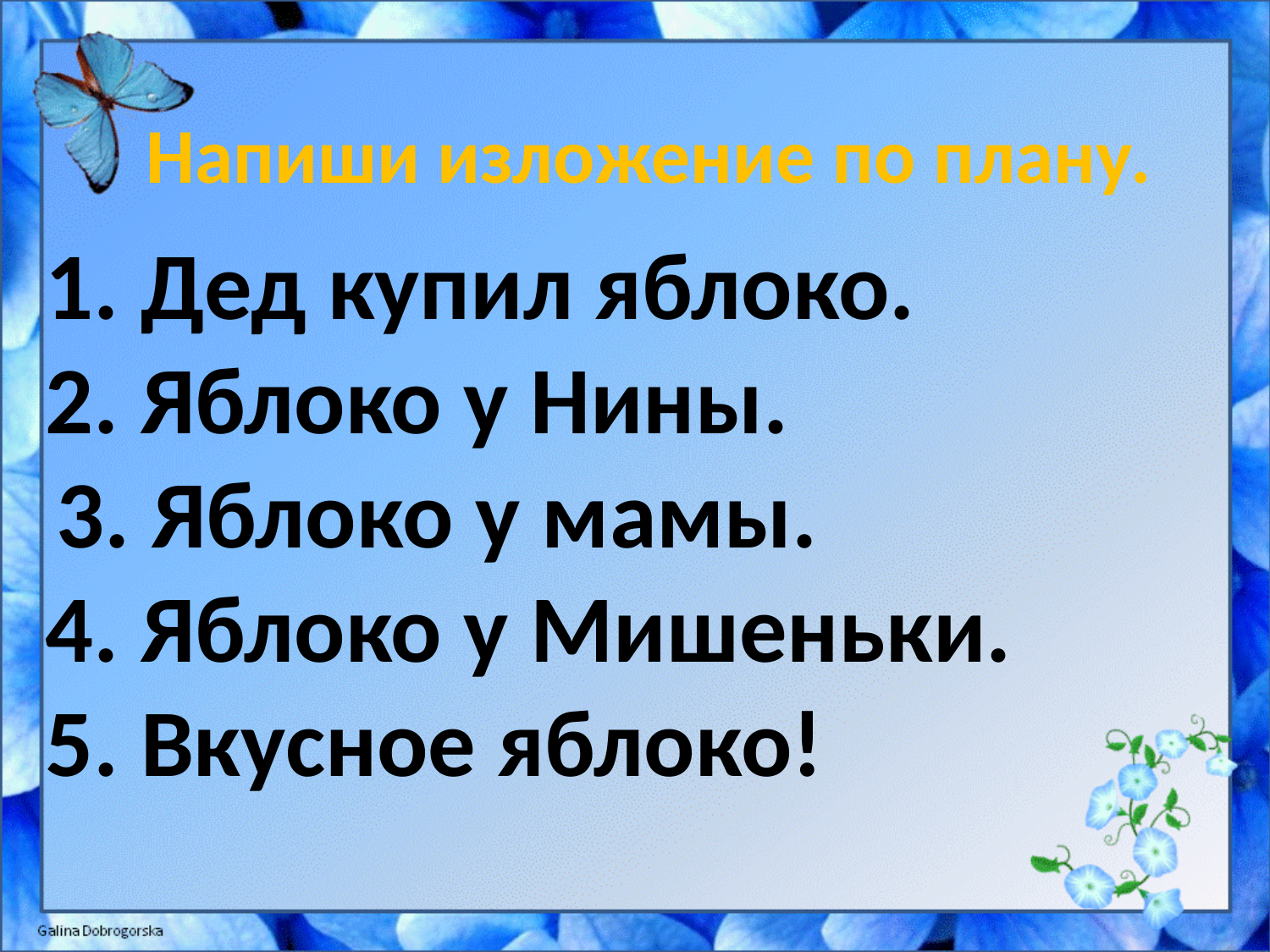

Напиши изложение по плану.
1. Дед купил яблоко.
2. Яблоко у Нины.
 3. Яблоко у мамы.
4. Яблоко у Мишеньки.
5. Вкусное яблоко!